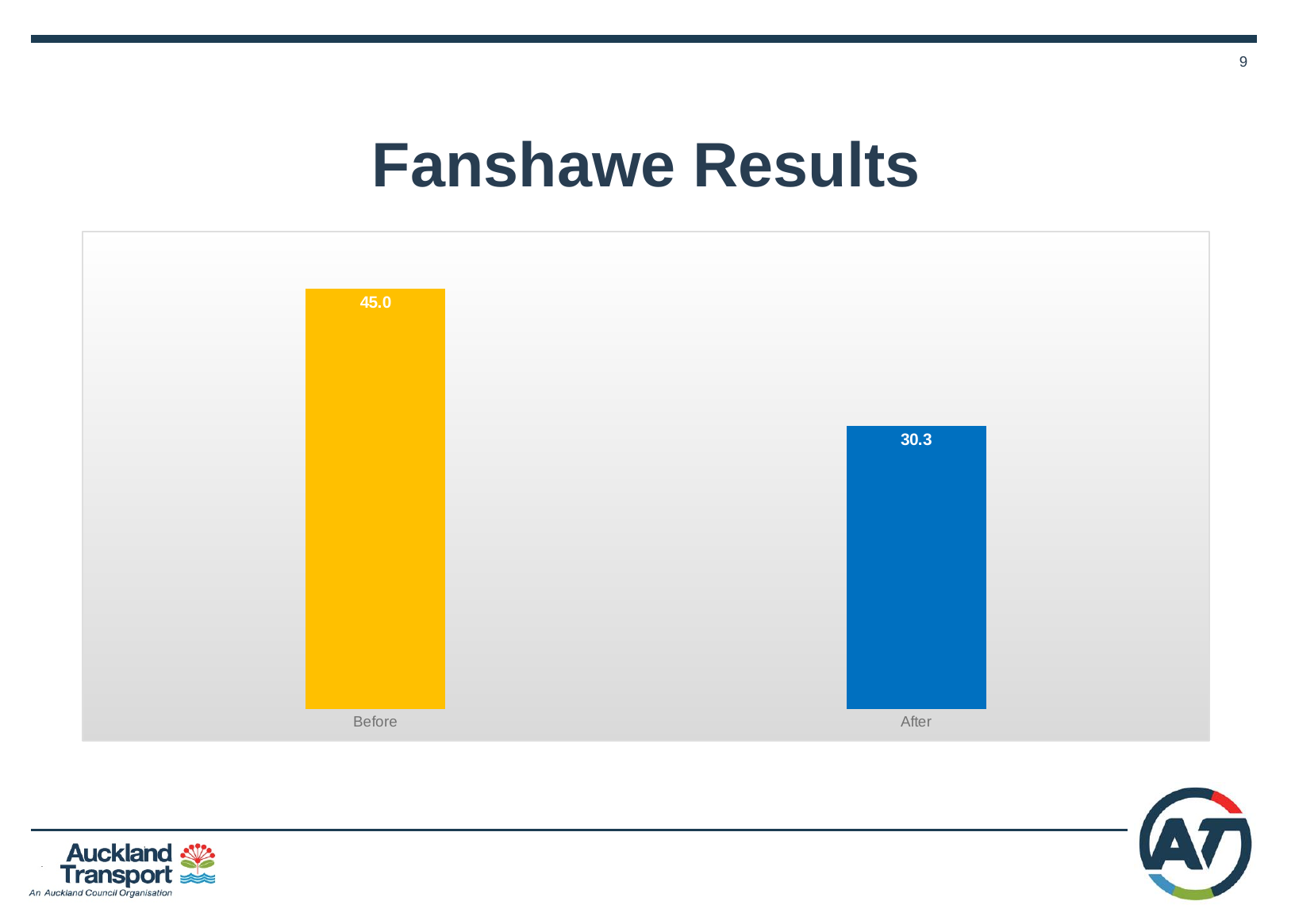

# Fanshawe Results

### Chart

| Category |  |
|---|---|
| Before | 45.0 |
| After | 30.3 |